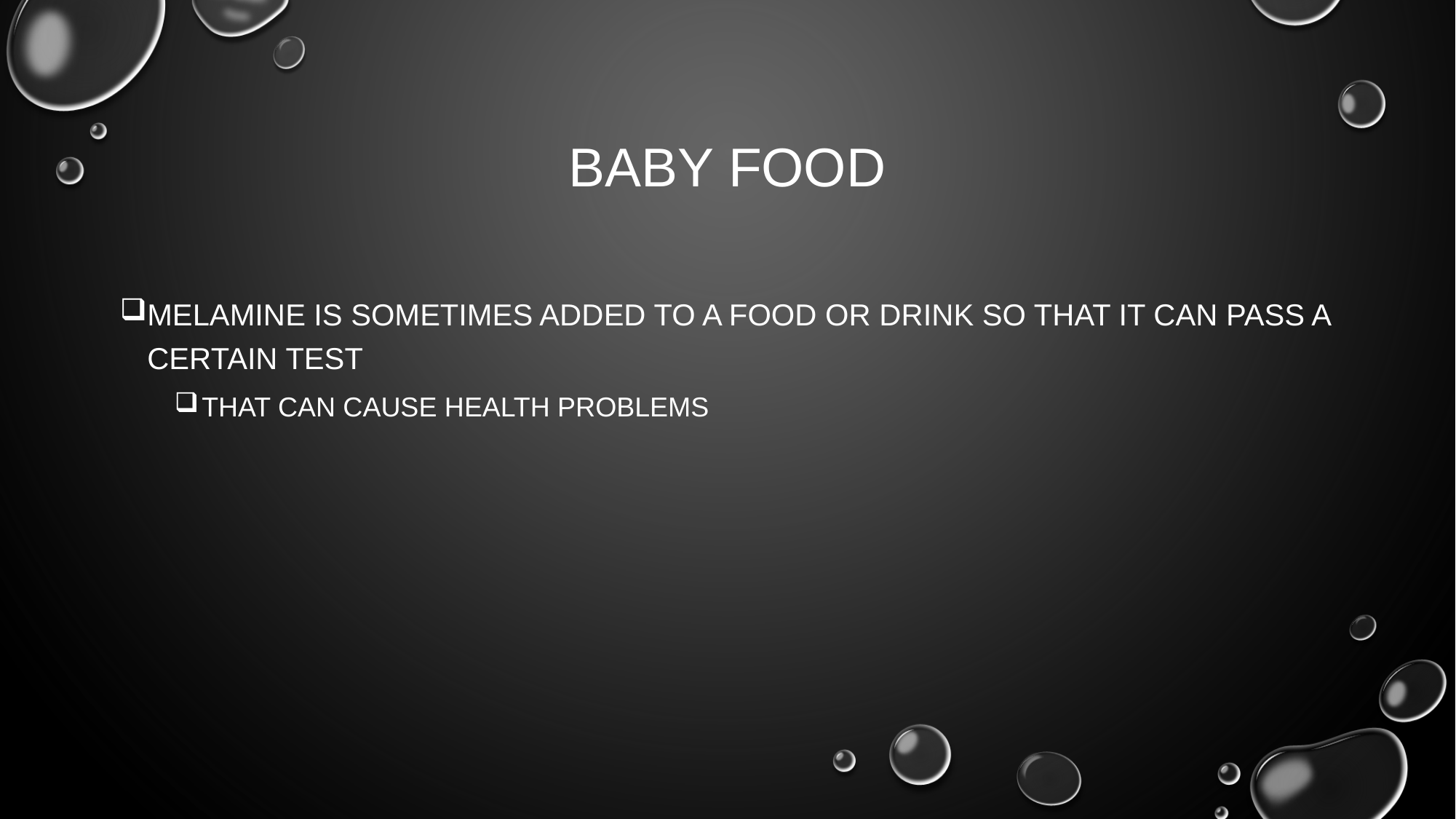

# Baby food
Melamine is sometimes added to a food or drink so that it can pass a certain test
That can cause health problems